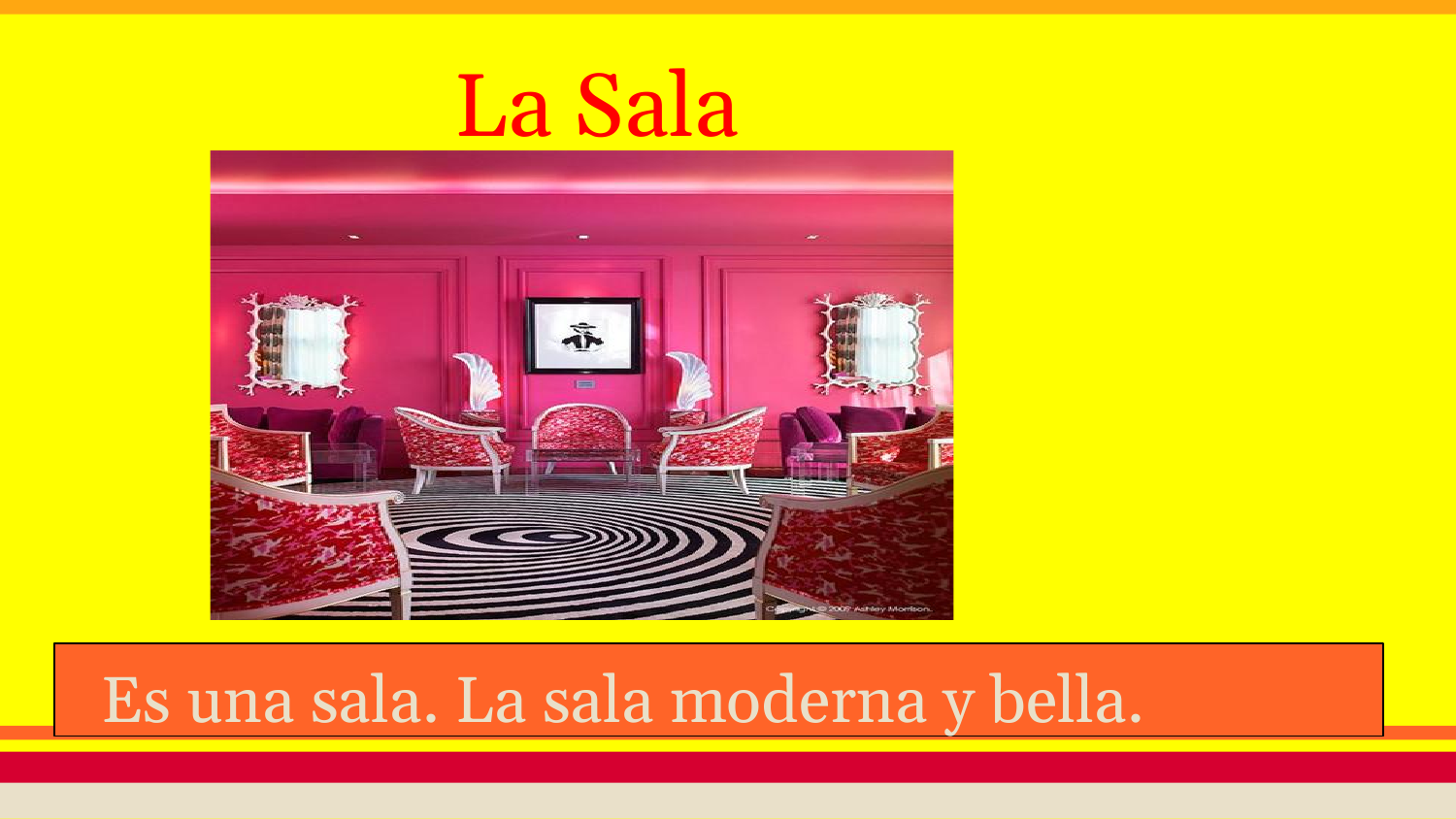

# La Sala

Es una sala. La sala moderna y bella.